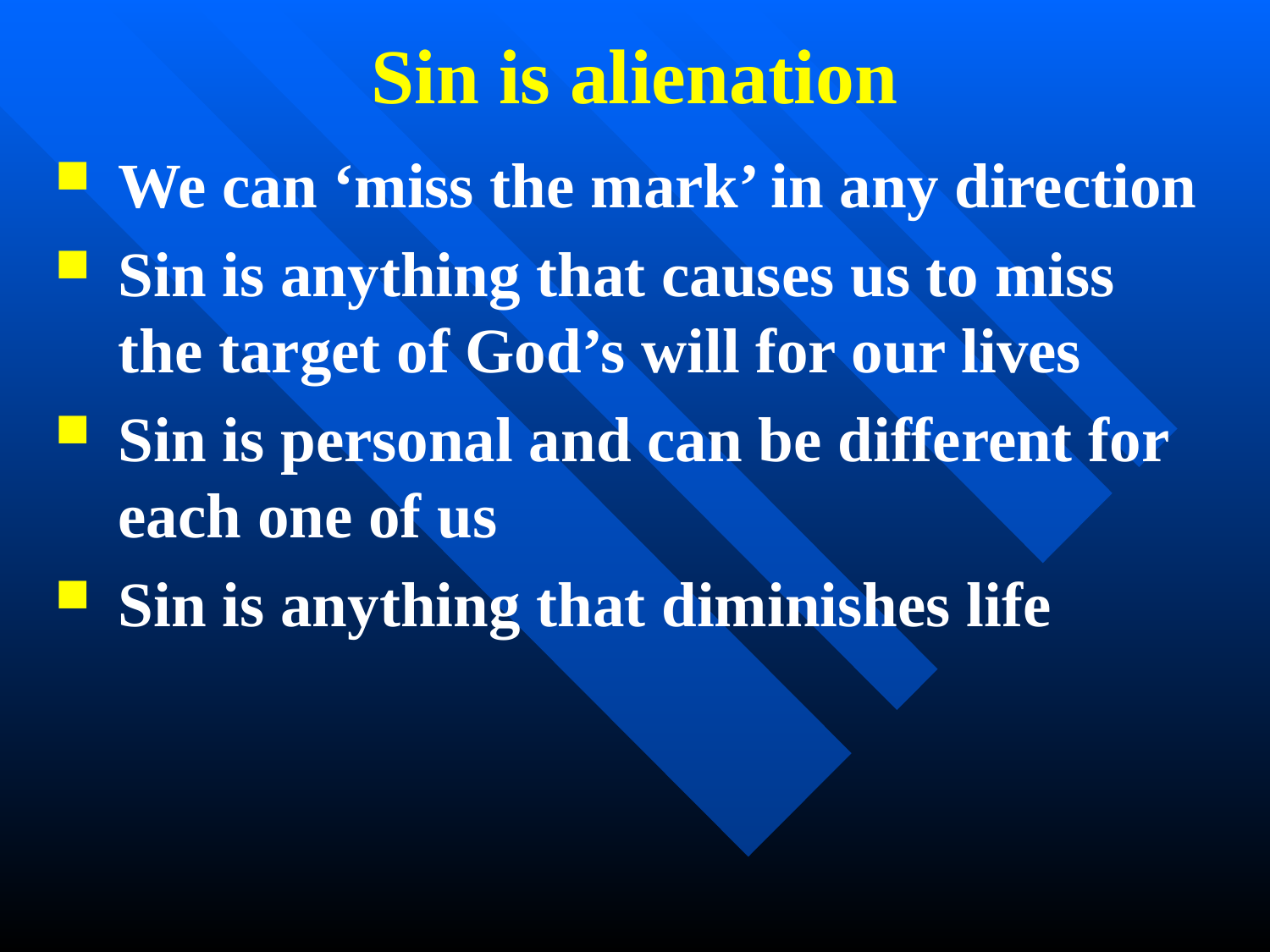

Sin is alienation
We can ‘miss the mark’ in any direction
Sin is anything that causes us to miss the target of God’s will for our lives
Sin is personal and can be different for each one of us
Sin is anything that diminishes life